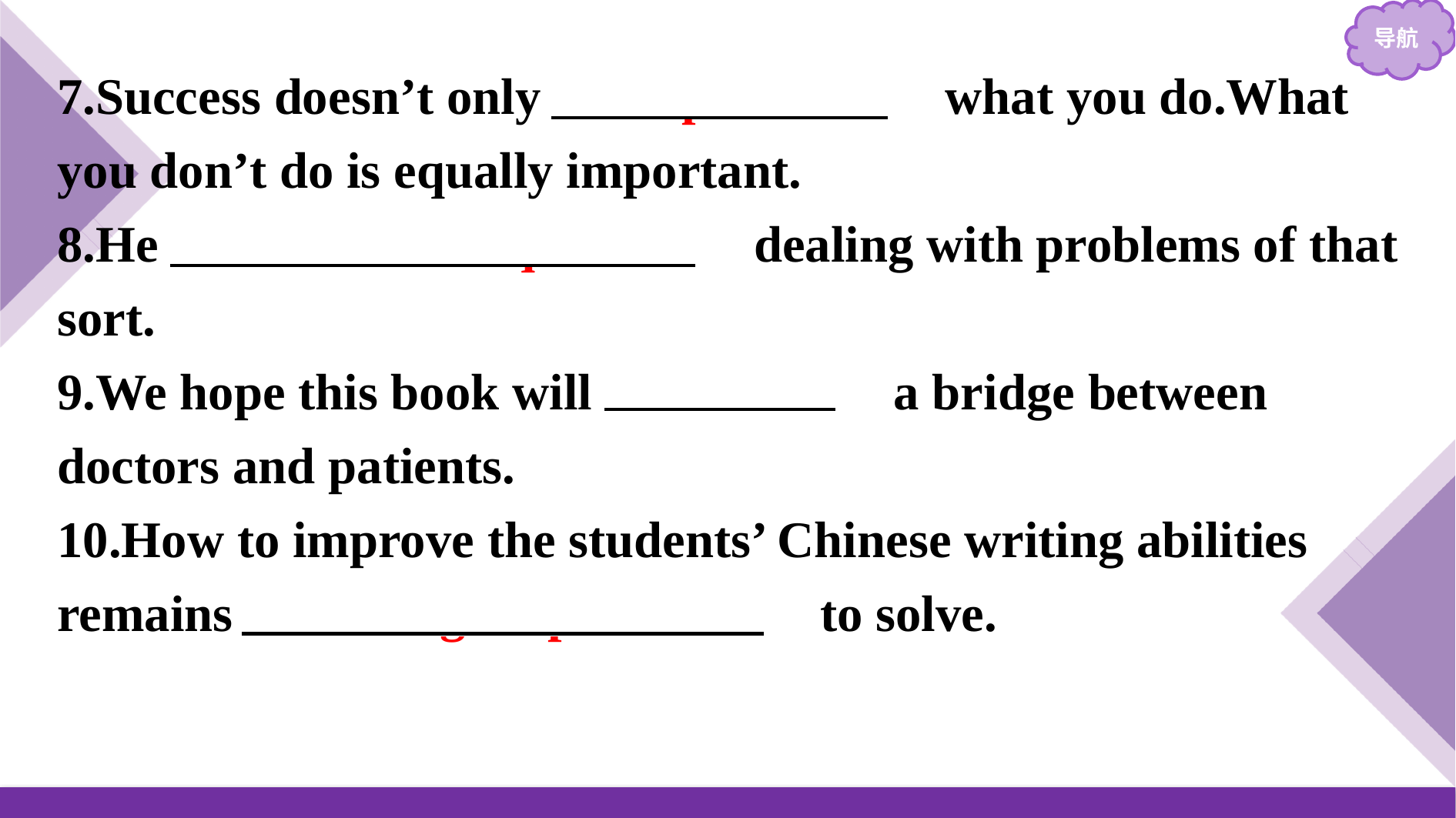

7.Success doesn’t only 　depend on　 what you do.What you don’t do is equally important.
8.He 　has a technique for　 dealing with problems of that sort.
9.We hope this book will 　act as　 a bridge between doctors and patients.
10.How to improve the students’ Chinese writing abilities remains 　an urgent problem　 to solve.